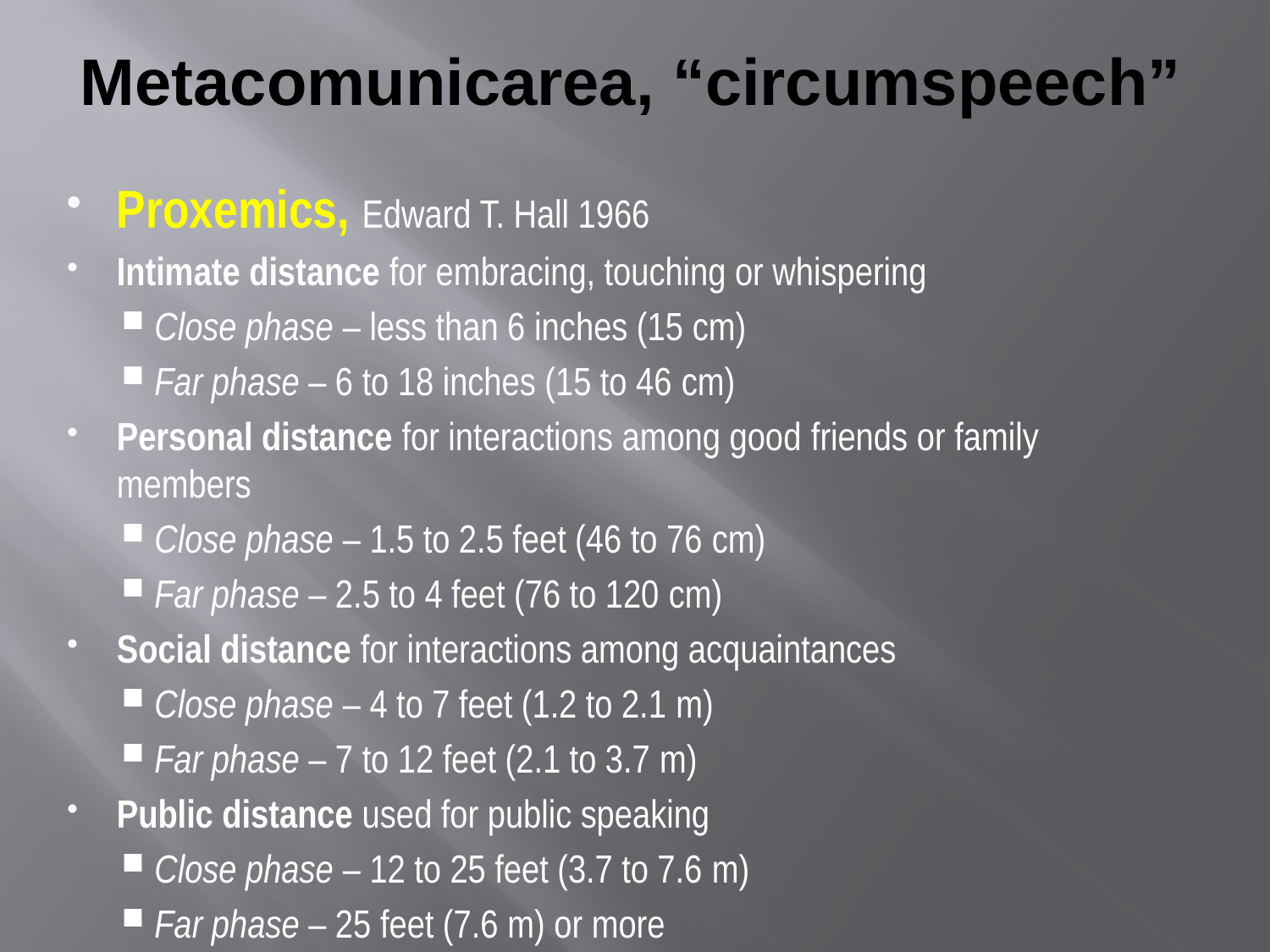

# Metacomunicarea, “circumspeech”
Proxemics, Edward T. Hall 1966
Intimate distance for embracing, touching or whispering
Close phase – less than 6 inches (15 cm)
Far phase – 6 to 18 inches (15 to 46 cm)
Personal distance for interactions among good friends or family members
Close phase – 1.5 to 2.5 feet (46 to 76 cm)
Far phase – 2.5 to 4 feet (76 to 120 cm)
Social distance for interactions among acquaintances
Close phase – 4 to 7 feet (1.2 to 2.1 m)
Far phase – 7 to 12 feet (2.1 to 3.7 m)
Public distance used for public speaking
Close phase – 12 to 25 feet (3.7 to 7.6 m)
Far phase – 25 feet (7.6 m) or more